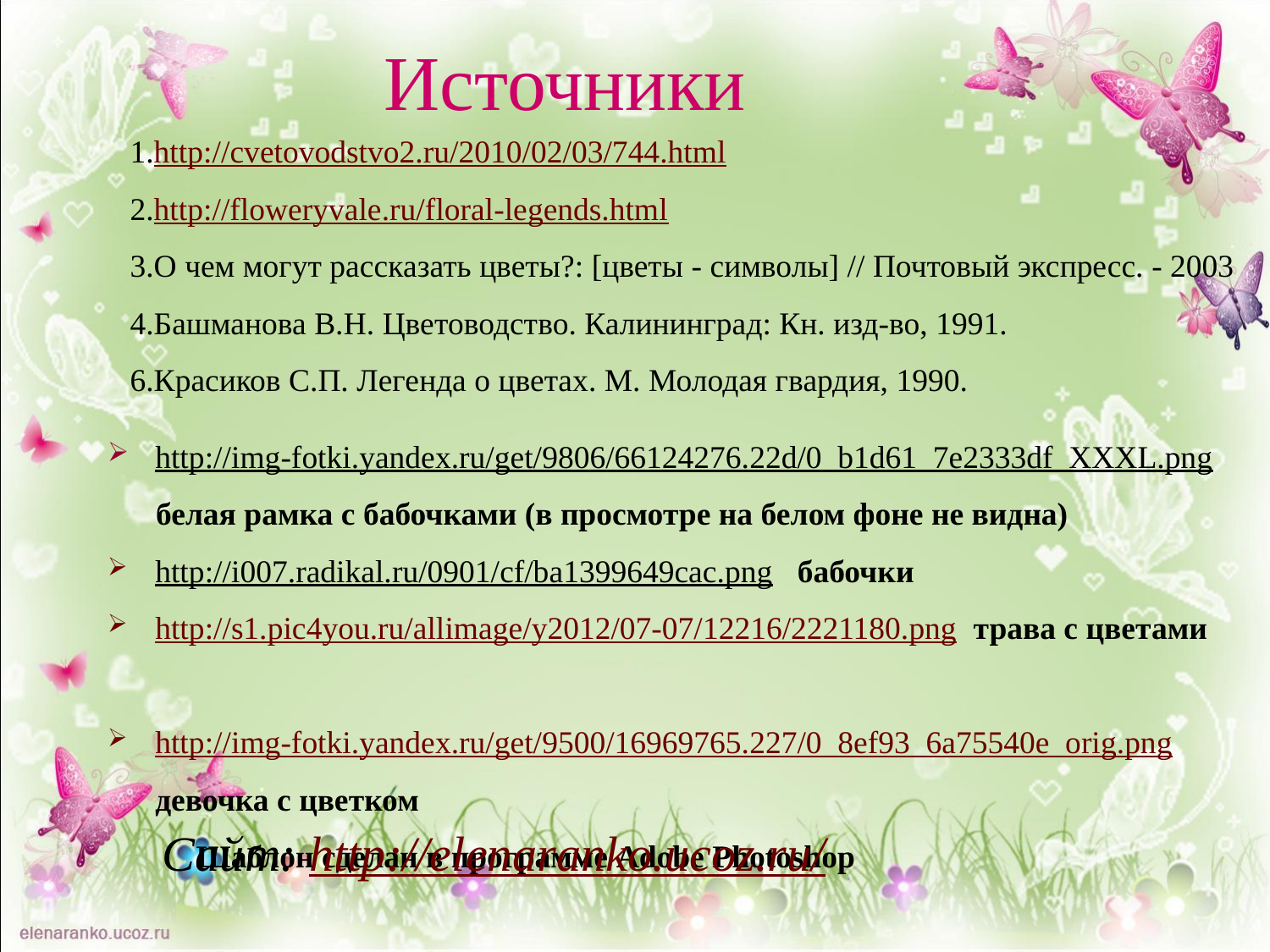

# Источники
1.http://cvetovodstvo2.ru/2010/02/03/744.html
2.http://floweryvale.ru/floral-legends.html
3.О чем могут рассказать цветы?: [цветы - символы] // Почтовый экспресс. - 2003
4.Башманова В.Н. Цветоводство. Калининград: Кн. изд-во, 1991.
6.Красиков С.П. Легенда о цветах. М. Молодая гвардия, 1990.
http://img-fotki.yandex.ru/get/9806/66124276.22d/0_b1d61_7e2333df_XXXL.png
      белая рамка с бабочками (в просмотре на белом фоне не видна)
http://i007.radikal.ru/0901/cf/ba1399649cac.png   бабочки
http://s1.pic4you.ru/allimage/y2012/07-07/12216/2221180.png  трава с цветами
http://img-fotki.yandex.ru/get/9500/16969765.227/0_8ef93_6a75540e_orig.png     девочка с цветком
           Шаблон сделан в программе Adobe Photoshop
Сайт: http://elenaranko.ucoz.ru/